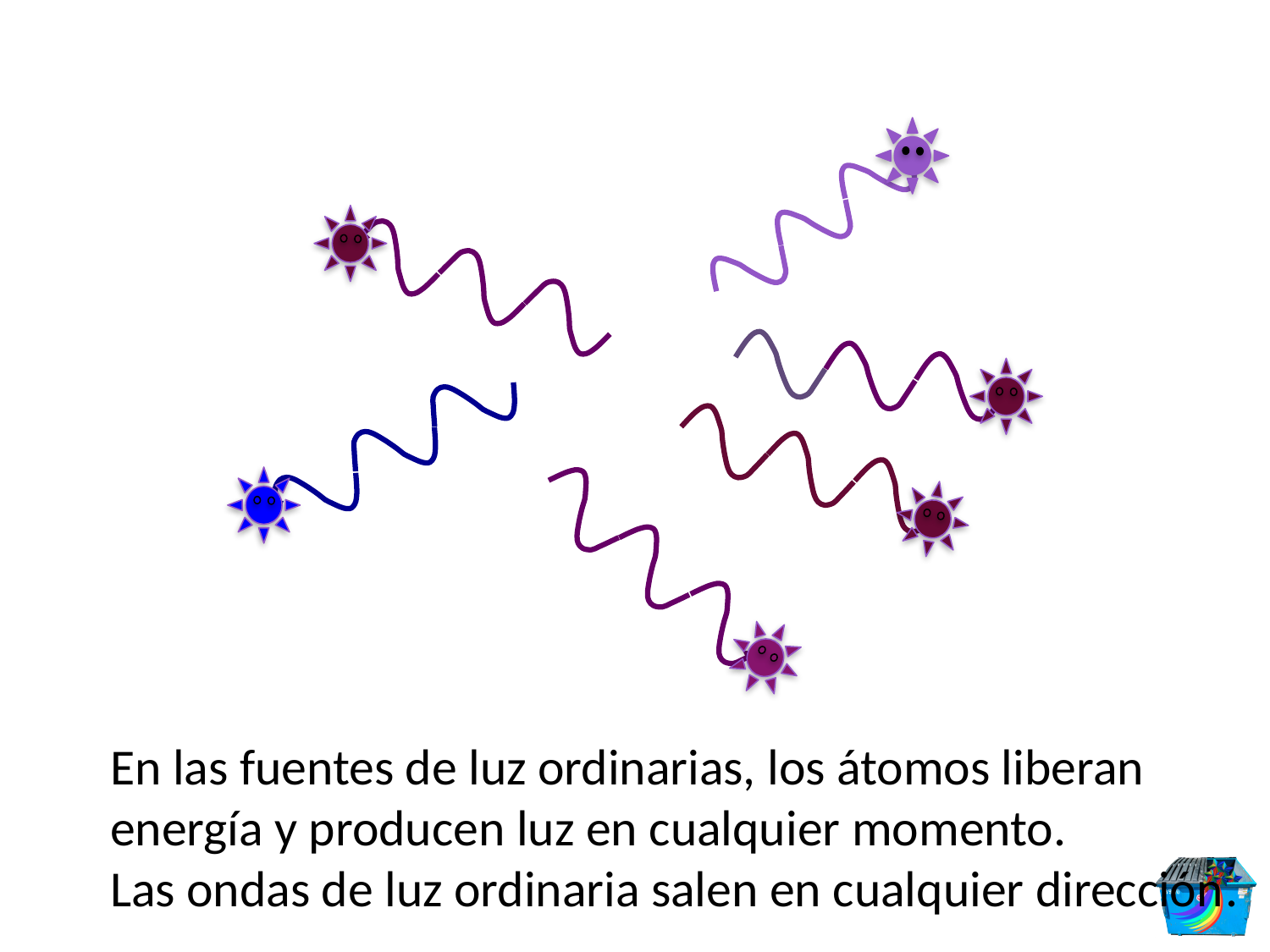

En las fuentes de luz ordinarias, los átomos liberan energía y producen luz en cualquier momento.
Las ondas de luz ordinaria salen en cualquier dirección.